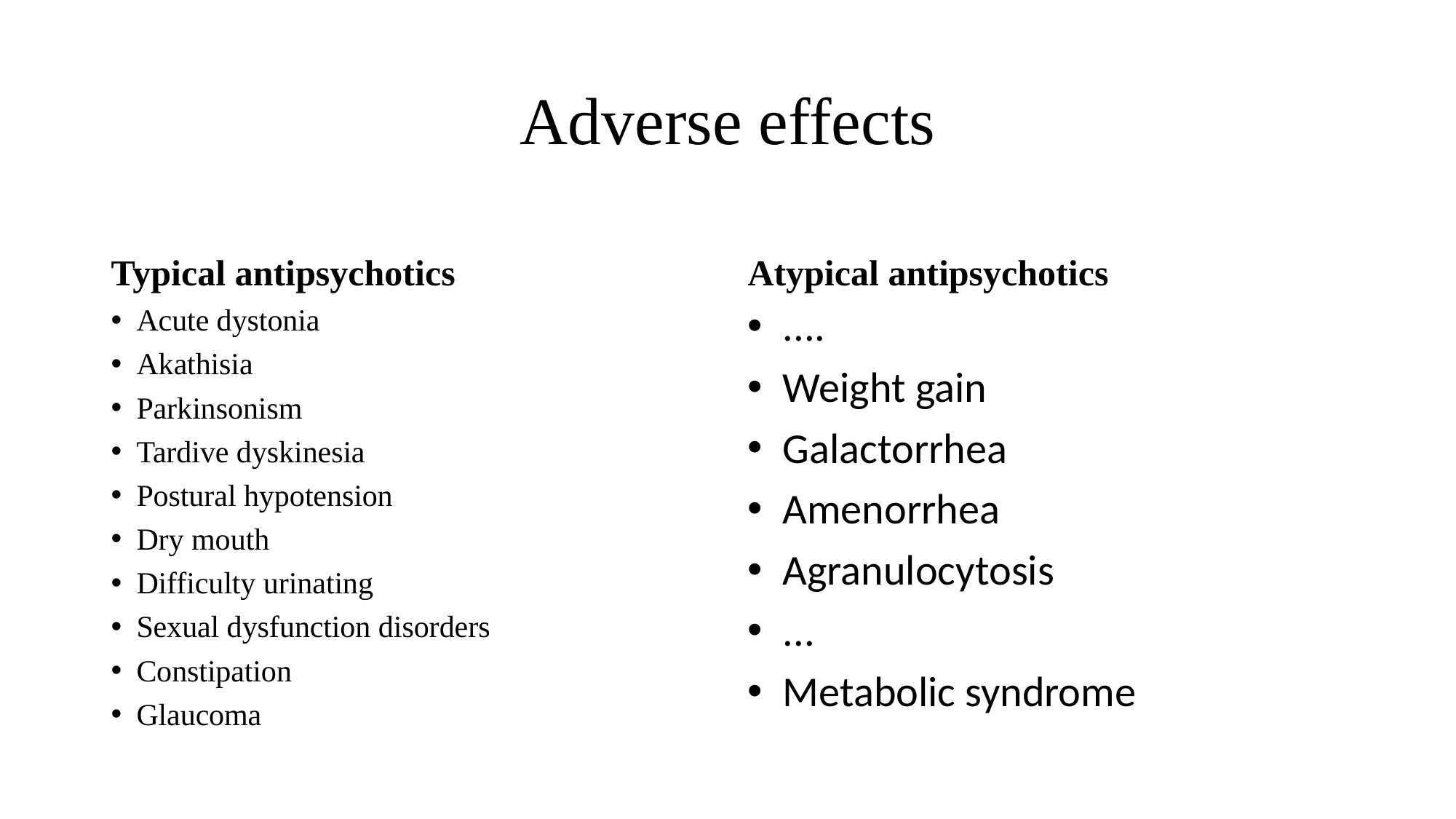

# Adverse effects
Typical antipsychotics
Atypical antipsychotics
Acute dystonia
Akathisia
Parkinsonism
Tardive dyskinesia
Postural hypotension
Dry mouth
Difficulty urinating
Sexual dysfunction disorders
Constipation
Glaucoma
....
Weight gain
Galactorrhea
Amenorrhea
Agranulocytosis
...
Metabolic syndrome